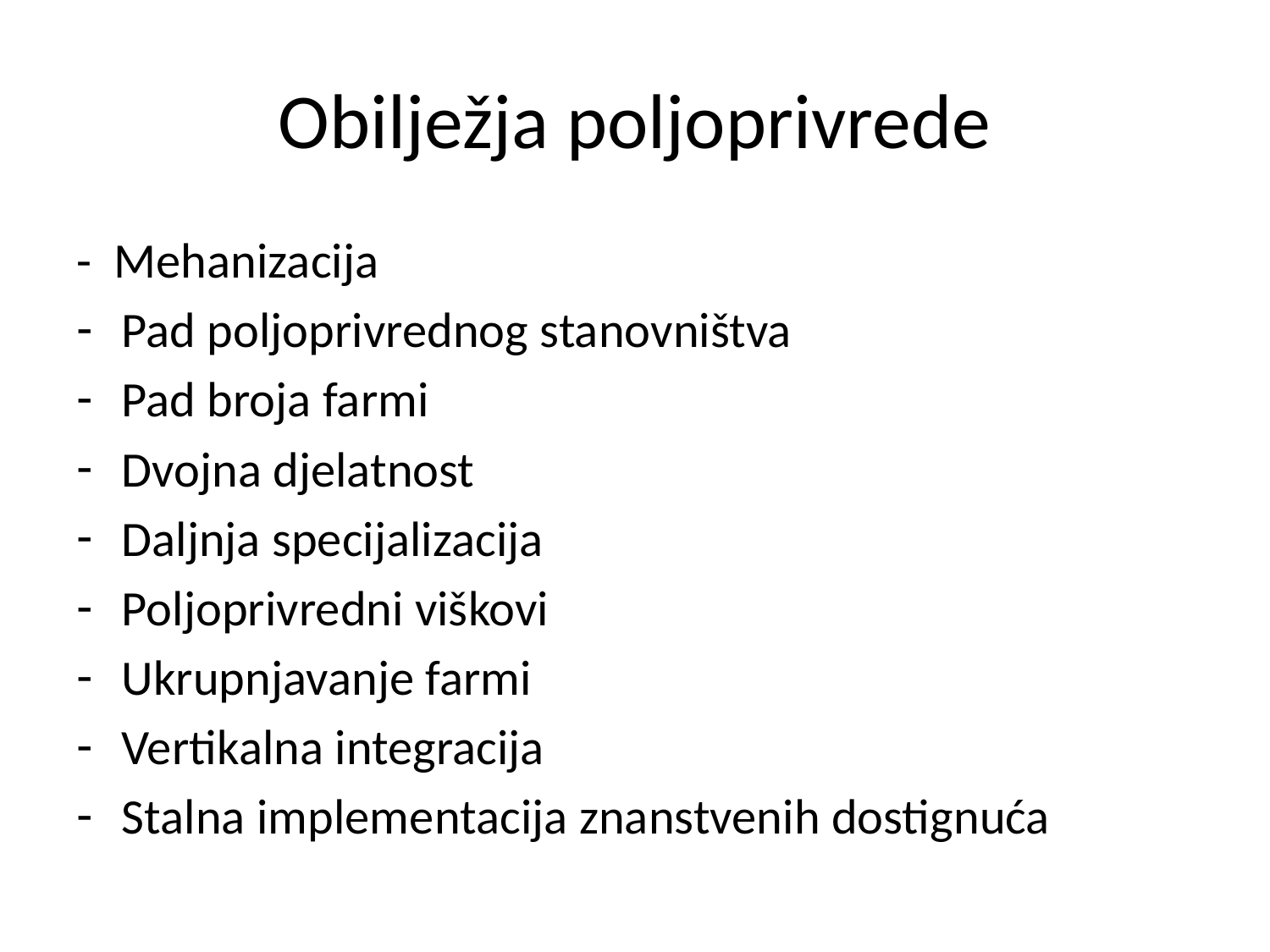

# Obilježja poljoprivrede
-  Mehanizacija
Pad poljoprivrednog stanovništva
Pad broja farmi
Dvojna djelatnost
Daljnja specijalizacija
Poljoprivredni viškovi
Ukrupnjavanje farmi
Vertikalna integracija
Stalna implementacija znanstvenih dostignuća